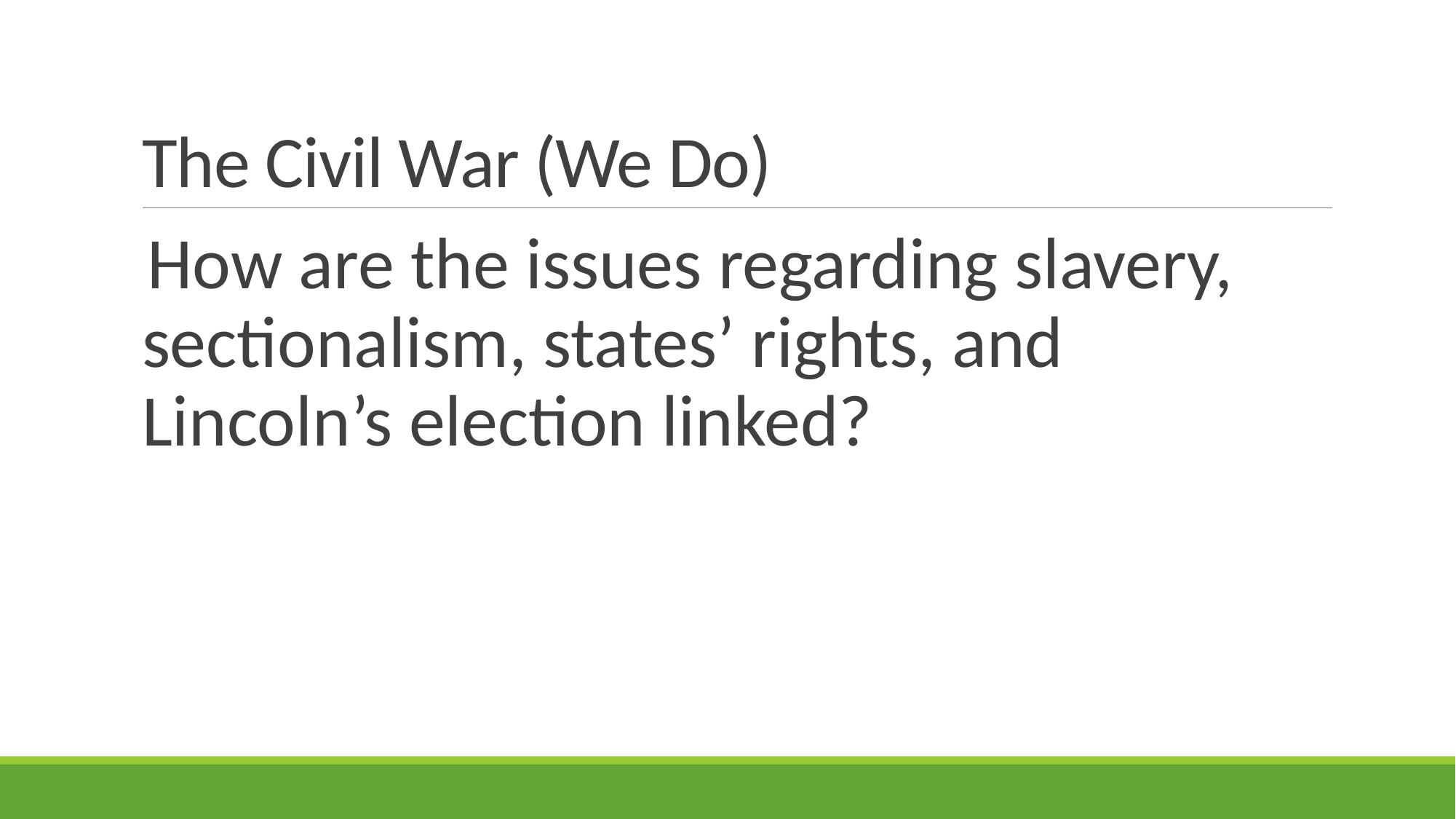

# The Civil War (We Do)
How are the issues regarding slavery, sectionalism, states’ rights, and Lincoln’s election linked?